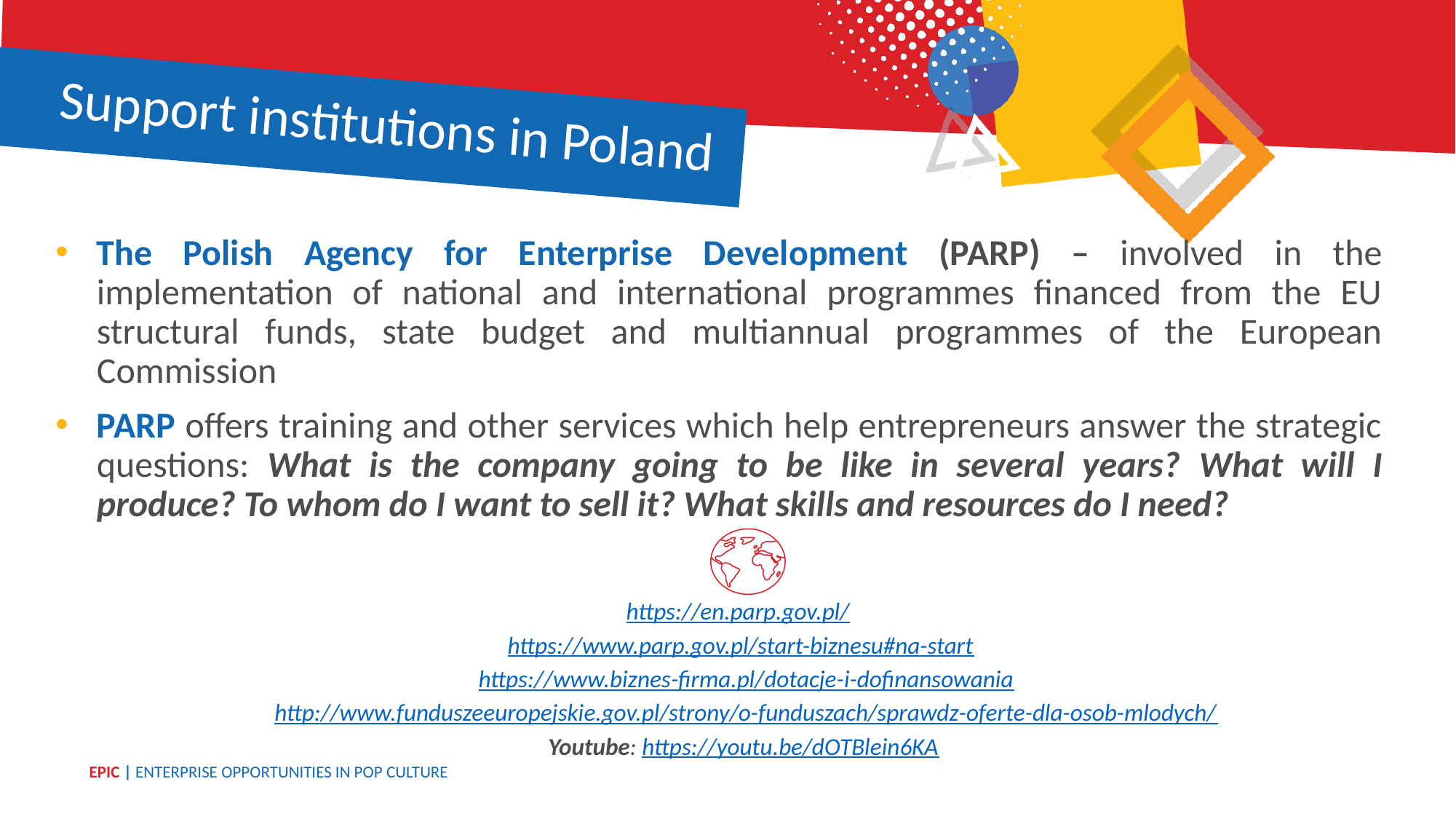

Support institutions in Poland
The Polish Agency for Enterprise Development (PARP) – involved in the implementation of national and international programmes financed from the EU structural funds, state budget and multiannual programmes of the European Commission
PARP offers training and other services which help entrepreneurs answer the strategic questions: What is the company going to be like in several years? What will I produce? To whom do I want to sell it? What skills and resources do I need?

https://en.parp.gov.pl/
https://www.parp.gov.pl/start-biznesu#na-start
https://www.biznes-firma.pl/dotacje-i-dofinansowania
http://www.funduszeeuropejskie.gov.pl/strony/o-funduszach/sprawdz-oferte-dla-osob-mlodych/
Youtube: https://youtu.be/dOTBlein6KA